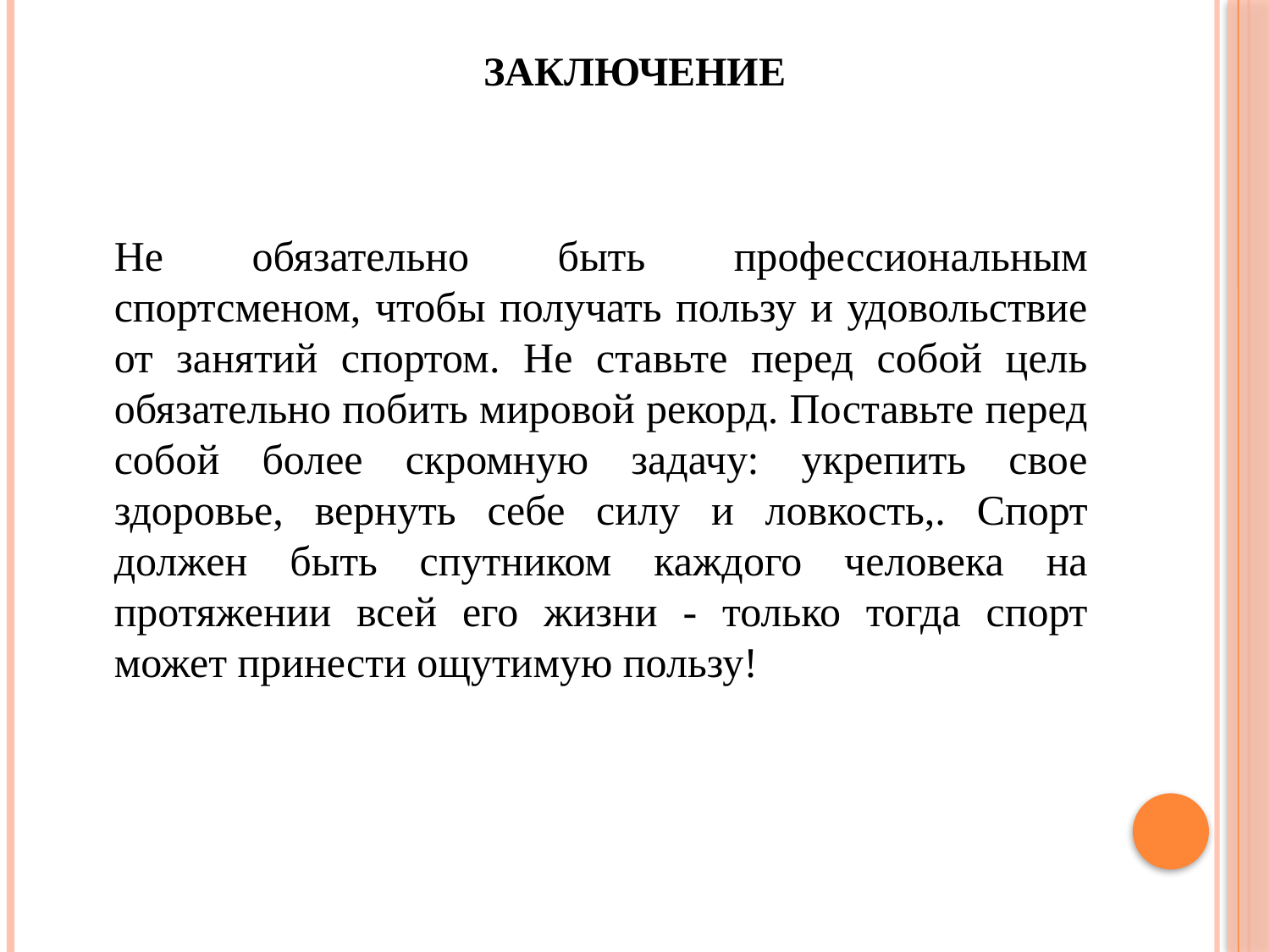

# Заключение
	Не обязательно быть профессиональным спортсменом, чтобы получать пользу и удовольствие от занятий спортом. Не ставьте перед собой цель обязательно побить мировой рекорд. Поставьте перед собой более скромную задачу: укрепить свое здоровье, вернуть себе силу и ловкость,. Спорт должен быть спутником каждого человека на протяжении всей его жизни - только тогда спорт может принести ощутимую пользу!